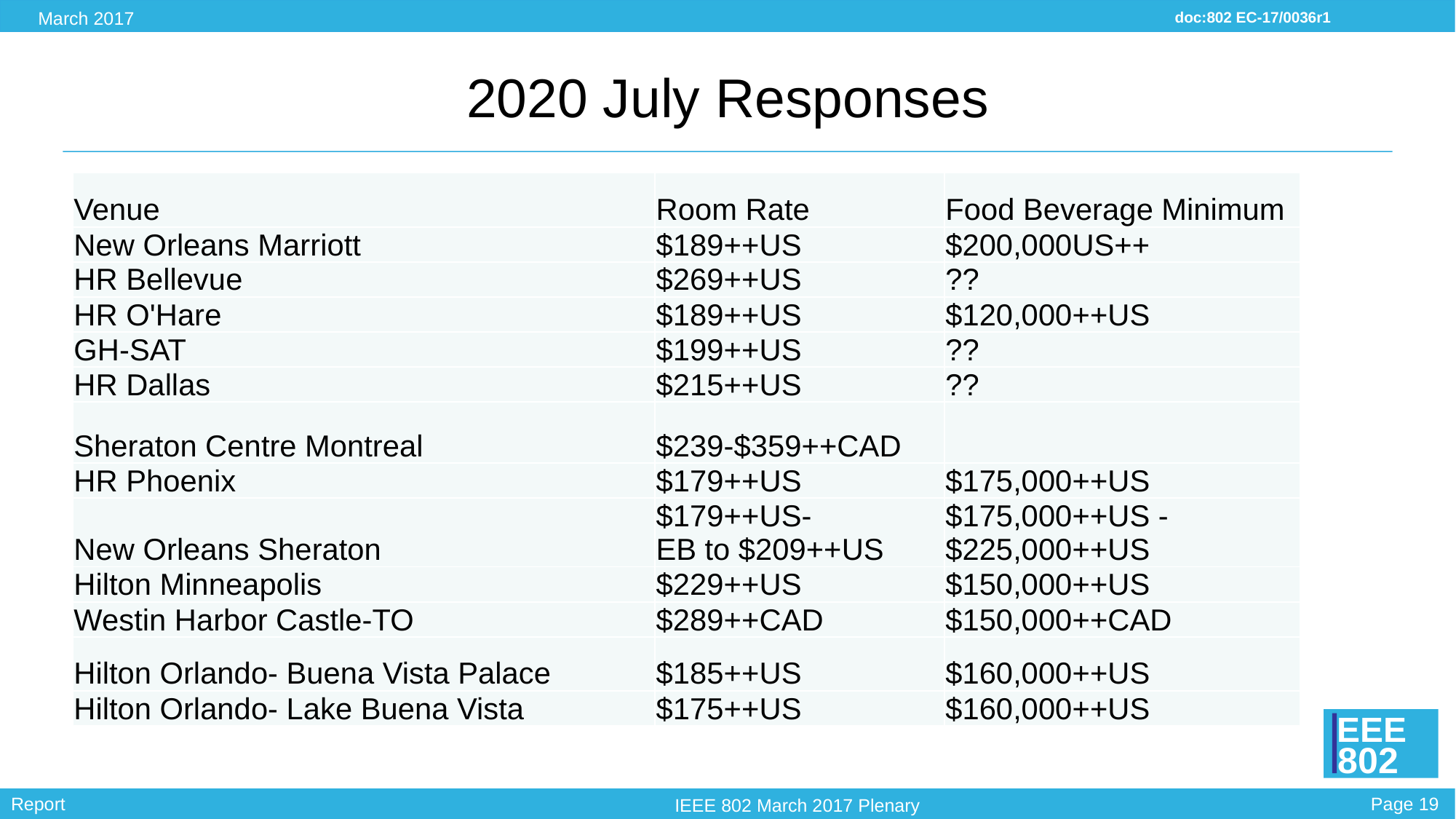

# 2020 July Responses
| Venue | Room Rate | Food Beverage Minimum |
| --- | --- | --- |
| New Orleans Marriott | $189++US | $200,000US++ |
| HR Bellevue | $269++US | ?? |
| HR O'Hare | $189++US | $120,000++US |
| GH-SAT | $199++US | ?? |
| HR Dallas | $215++US | ?? |
| Sheraton Centre Montreal | $239-$359++CAD |  |
| HR Phoenix | $179++US | $175,000++US |
| New Orleans Sheraton | $179++US- EB to $209++US | $175,000++US -$225,000++US |
| Hilton Minneapolis | $229++US | $150,000++US |
| Westin Harbor Castle-TO | $289++CAD | $150,000++CAD |
| Hilton Orlando- Buena Vista Palace | $185++US | $160,000++US |
| Hilton Orlando- Lake Buena Vista | $175++US | $160,000++US |